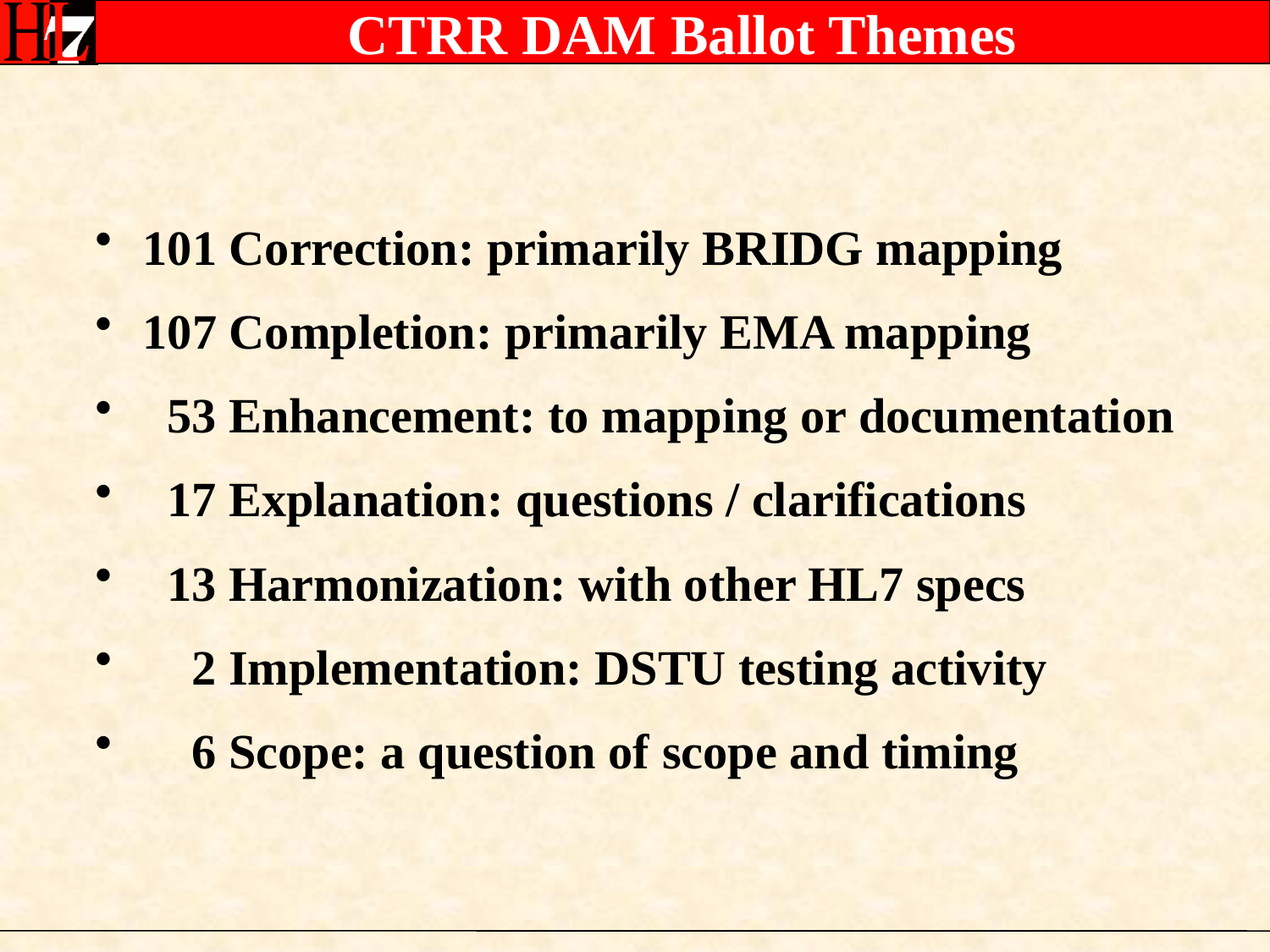

# CTRR DAM Ballot Themes
101 Correction: primarily BRIDG mapping
107 Completion: primarily EMA mapping
  53 Enhancement: to mapping or documentation
  17 Explanation: questions / clarifications
  13 Harmonization: with other HL7 specs
    2 Implementation: DSTU testing activity
    6 Scope: a question of scope and timing